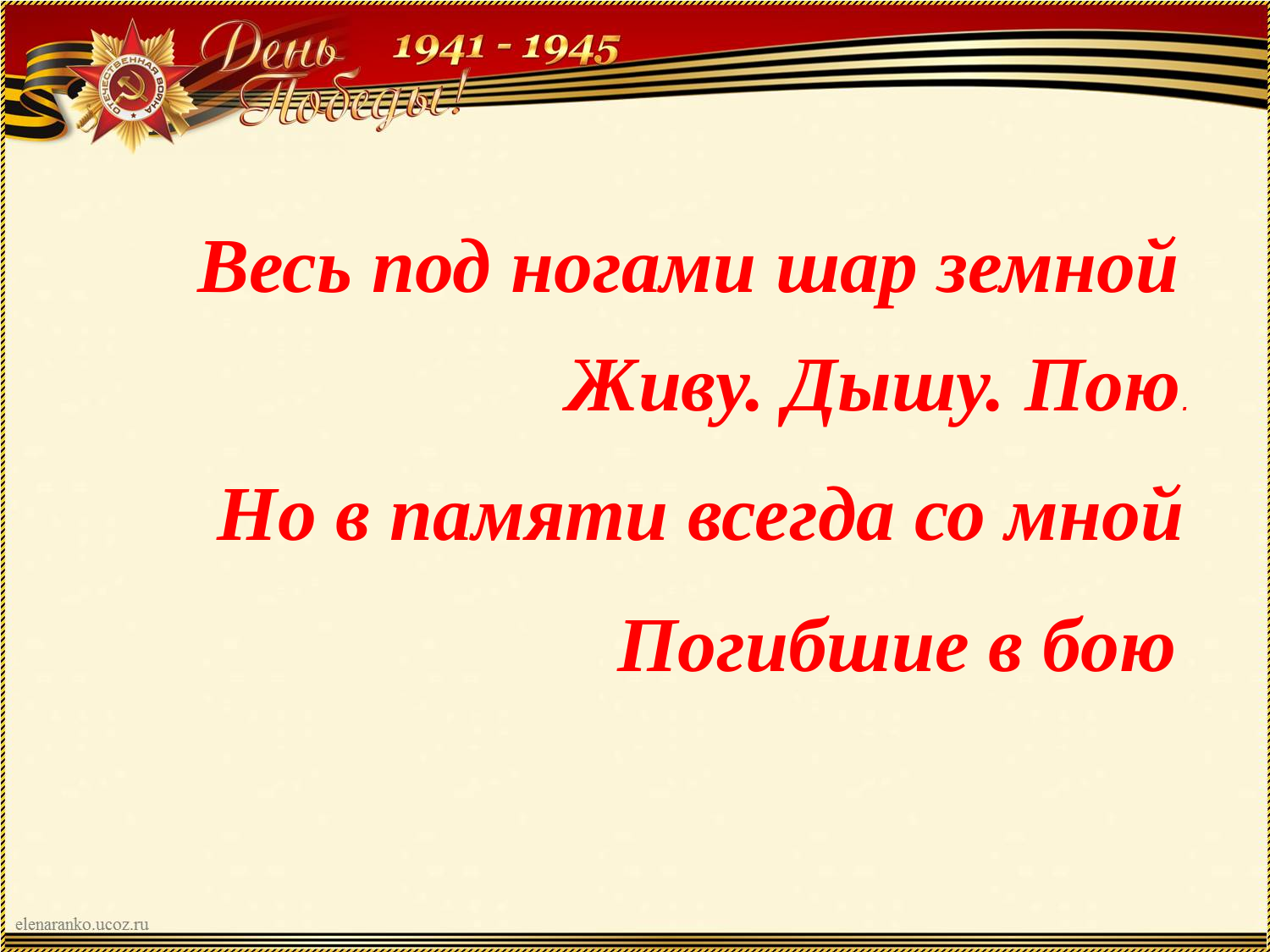

# Весь под ногами шар земной
Живу. Дышу. Пою.
Но в памяти всегда со мной
Погибшие в бою